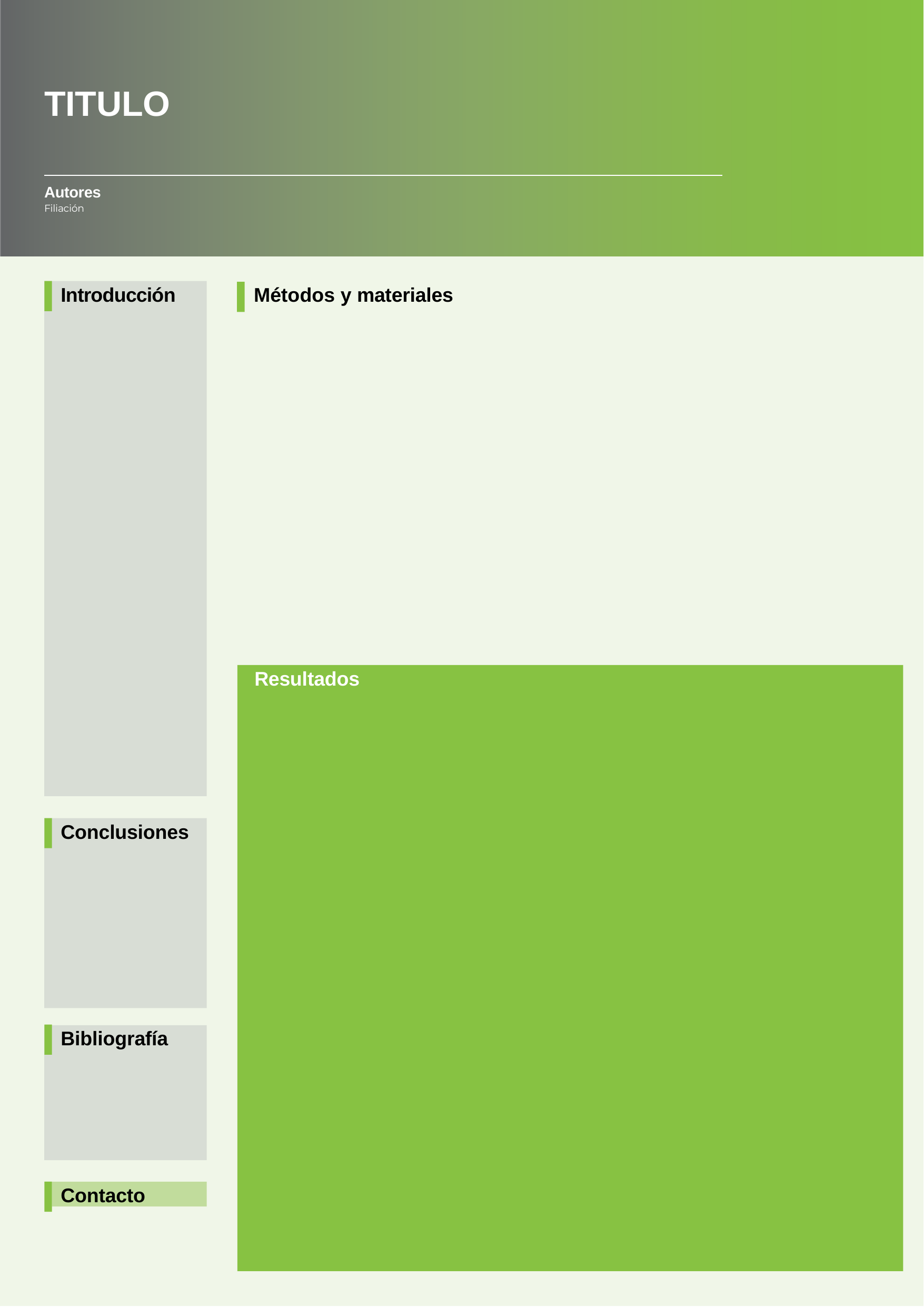

# TITULO

Autores
Filiación

Introducción
Métodos y materiales

Resultados

Conclusiones

Bibliografía
Contacto